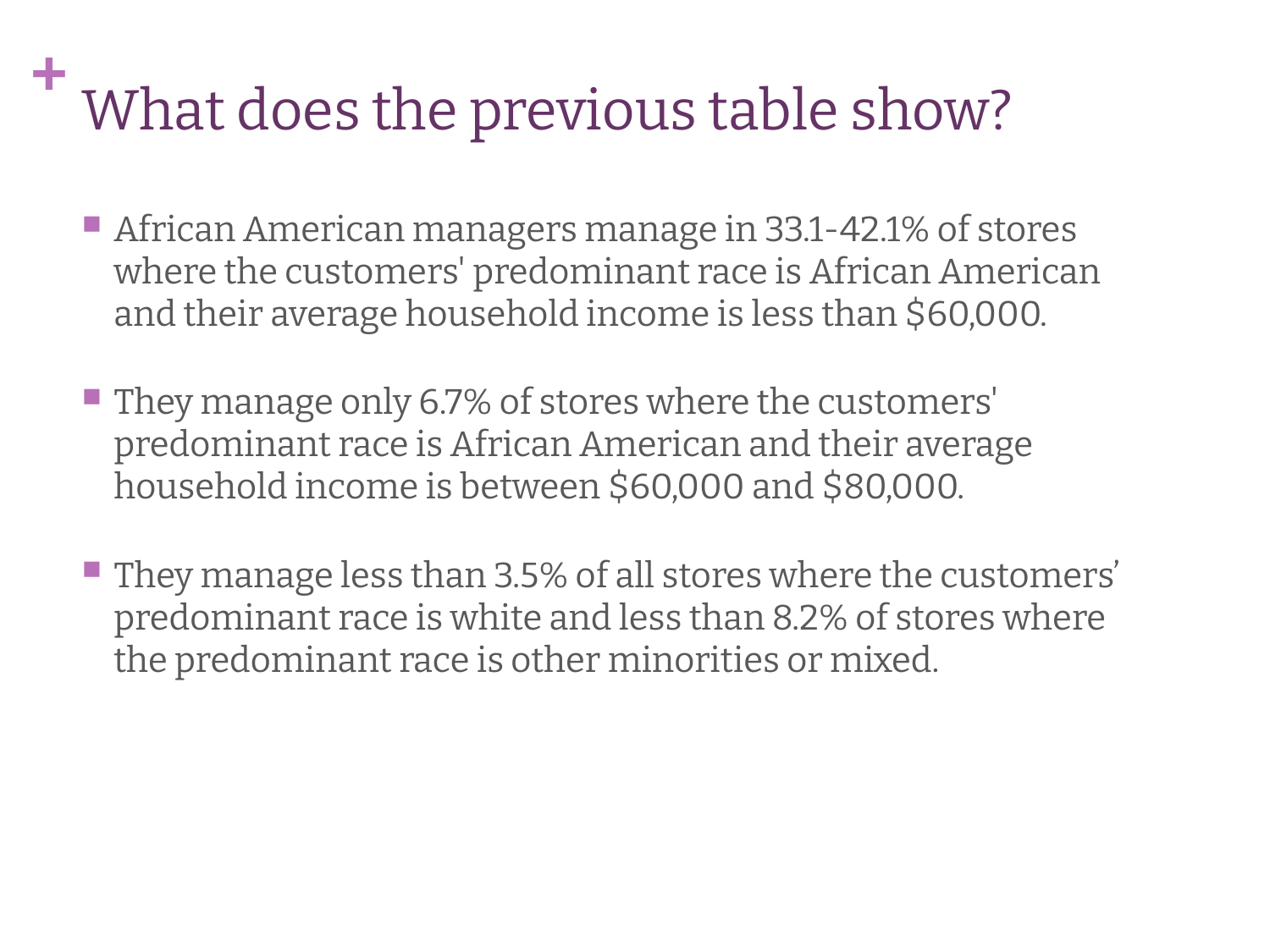

# What does the previous table show?
African American managers manage in 33.1-42.1% of stores where the customers' predominant race is African American and their average household income is less than $60,000.
They manage only 6.7% of stores where the customers' predominant race is African American and their average household income is between $60,000 and $80,000.
They manage less than 3.5% of all stores where the customers’ predominant race is white and less than 8.2% of stores where the predominant race is other minorities or mixed.